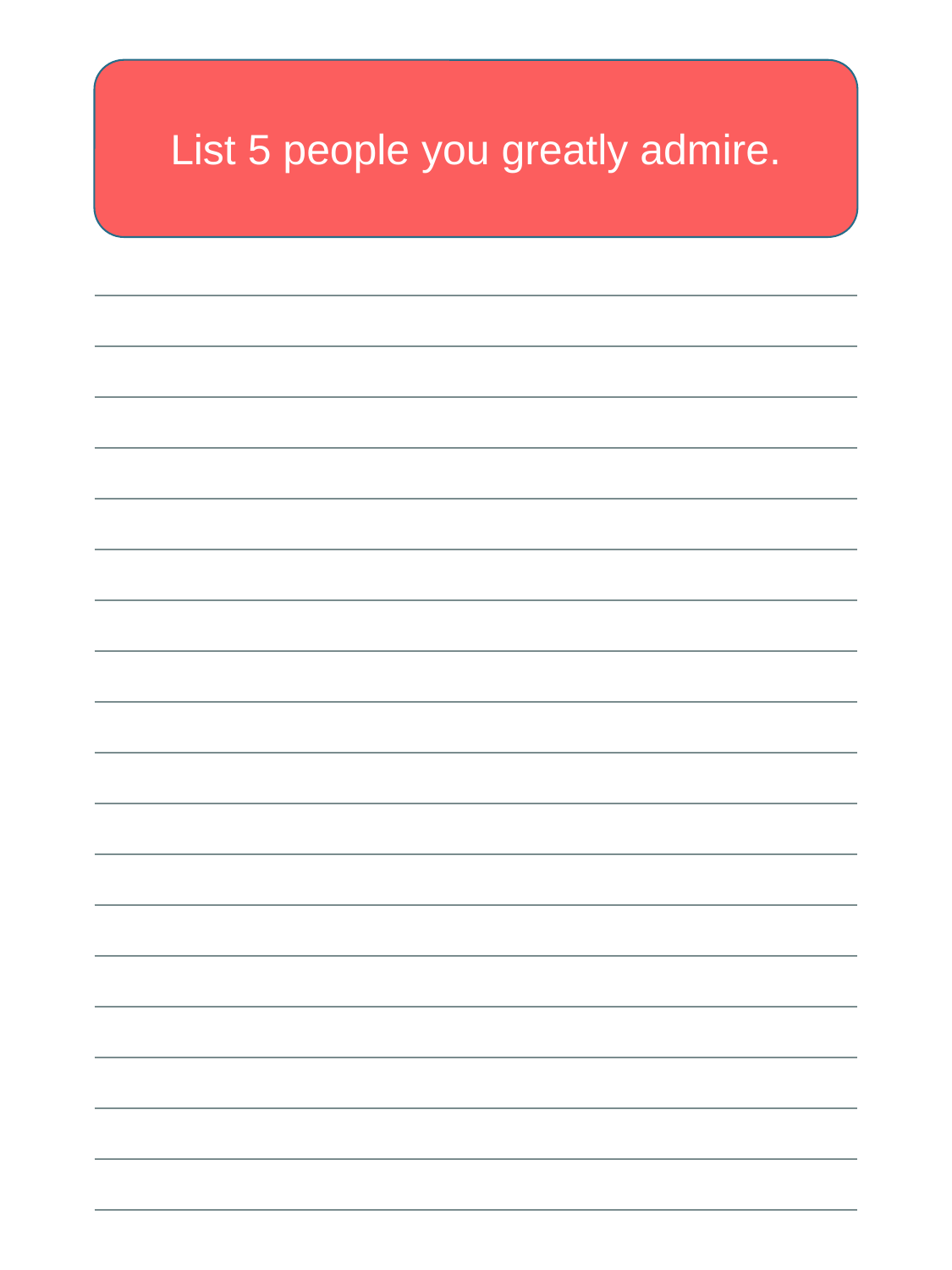

List 5 people you greatly admire.
|  |
| --- |
|  |
|  |
|  |
|  |
|  |
|  |
|  |
|  |
|  |
|  |
|  |
|  |
|  |
|  |
|  |
|  |
|  |